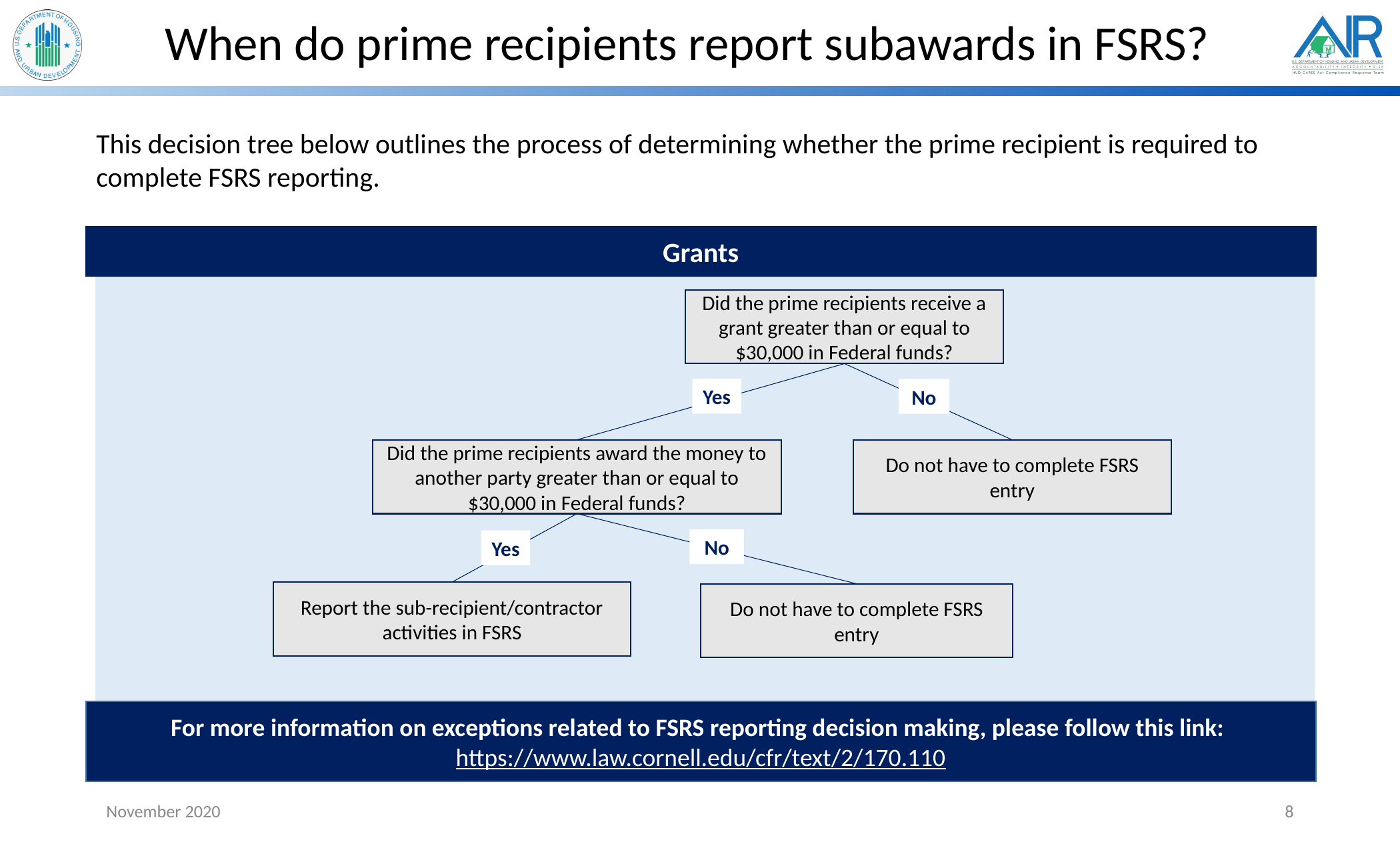

# When do prime recipients report subawards in FSRS?
This decision tree below outlines the process of determining whether the prime recipient is required to complete FSRS reporting.
Grants

Did the prime recipients receive a grant greater than or equal to $30,000 in Federal funds?
Yes
No
Did the prime recipients award the money to another party greater than or equal to $30,000 in Federal funds?
Do not have to complete FSRS entry
No
Yes
Report the sub-recipient/contractor activities in FSRS
Do not have to complete FSRS entry
For more information on exceptions related to FSRS reporting decision making, please follow this link: https://www.law.cornell.edu/cfr/text/2/170.110
November 2020
8